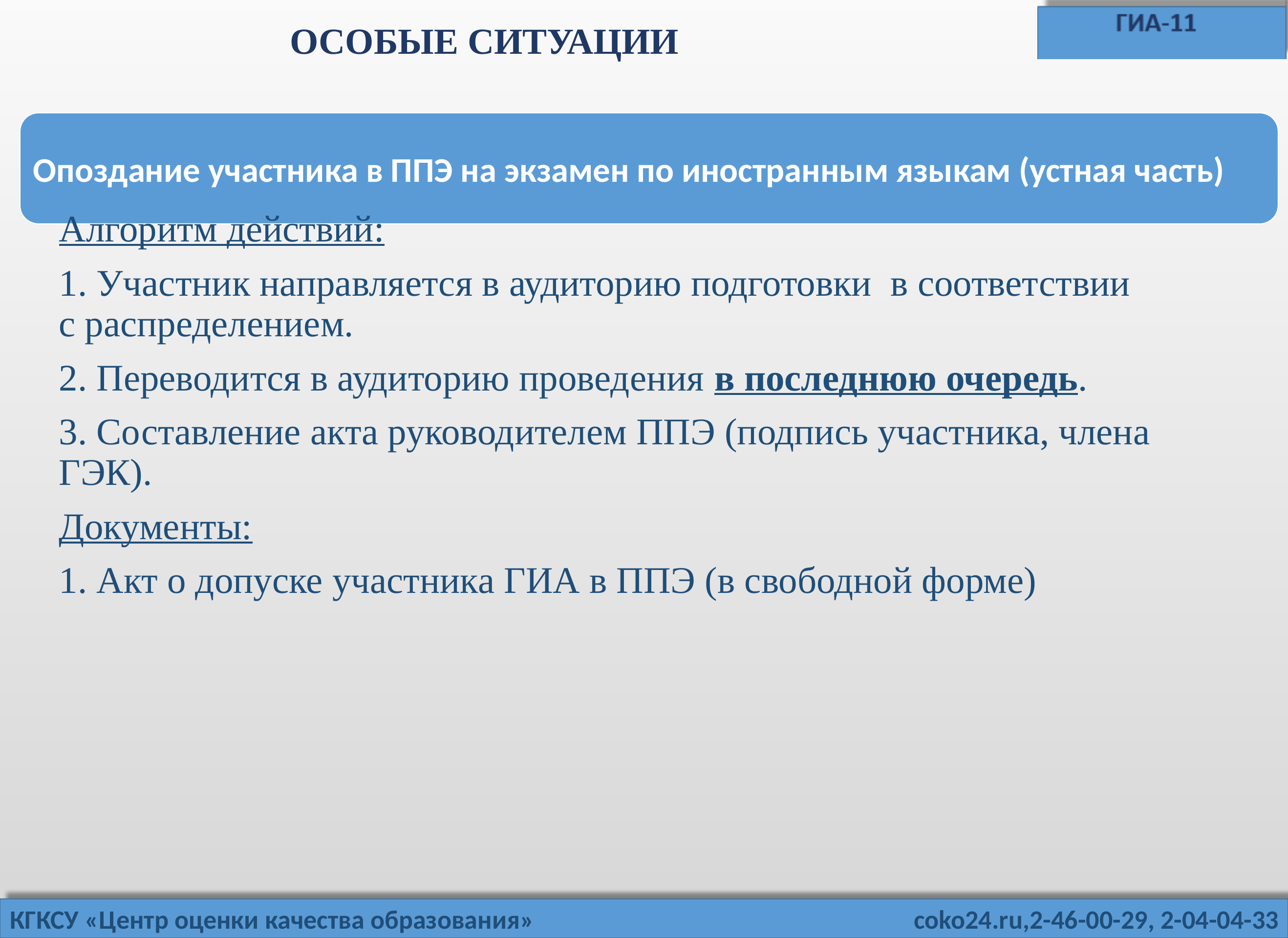

ОСОБЫЕ СИТУАЦИИ
Опоздание участника в ППЭ на экзамен по иностранным языкам (устная часть)
Алгоритм действий:
1. Участник направляется в аудиторию подготовки  в соответствии с распределением.
2. Переводится в аудиторию проведения в последнюю очередь.
3. Составление акта руководителем ППЭ (подпись участника, члена ГЭК).
Документы:
1. Акт о допуске участника ГИА в ППЭ (в свободной форме)